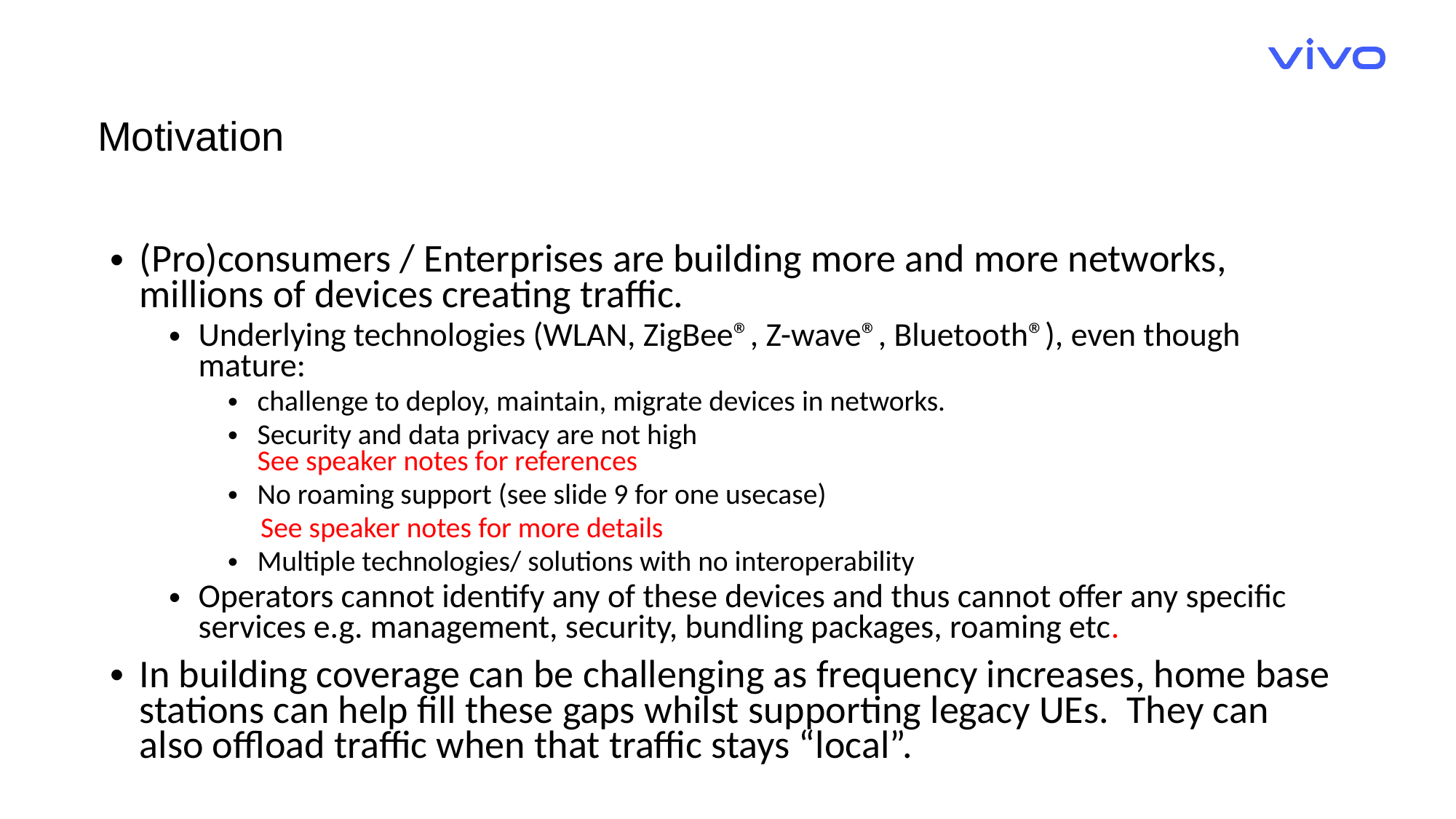

Motivation
(Pro)consumers / Enterprises are building more and more networks, millions of devices creating traffic.
Underlying technologies (WLAN, ZigBee®, Z-wave®, Bluetooth®), even though mature:
challenge to deploy, maintain, migrate devices in networks.
Security and data privacy are not high
See speaker notes for references
No roaming support (see slide 9 for one usecase)
     See speaker notes for more details
Multiple technologies/ solutions with no interoperability
Operators cannot identify any of these devices and thus cannot offer any specific services e.g. management, security, bundling packages, roaming etc.
In building coverage can be challenging as frequency increases, home base stations can help fill these gaps whilst supporting legacy UEs.  They can also offload traffic when that traffic stays “local”.